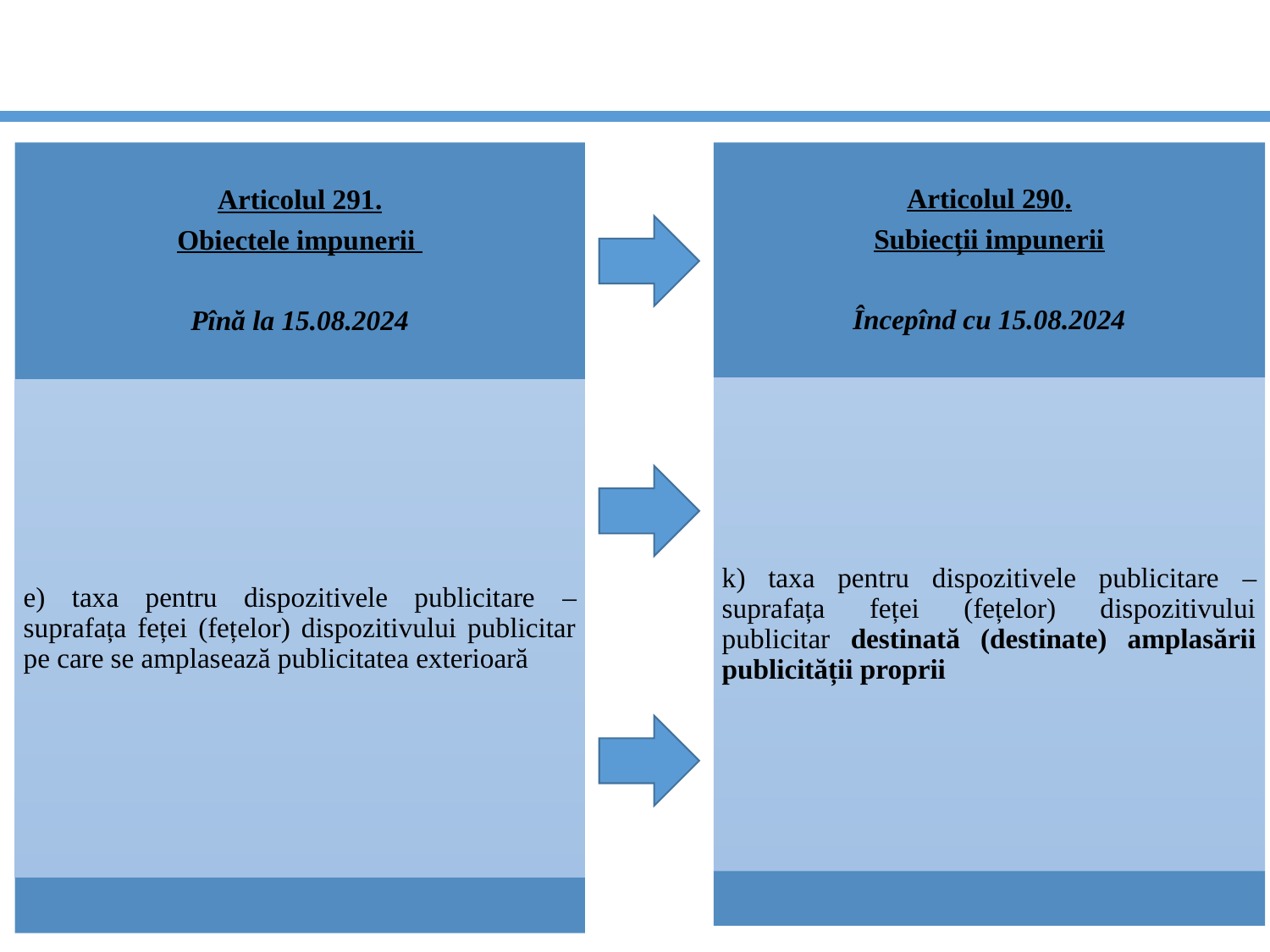

Articolul 291.
Obiectele impunerii

Pînă la 15.08.2024
e) taxa pentru dispozitivele publicitare – suprafața feței (fețelor) dispozitivului publicitar pe care se amplasează publicitatea exterioară
Articolul 290.
Subiecții impunerii

Începînd cu 15.08.2024
k) taxa pentru dispozitivele publicitare – suprafața feței (fețelor) dispozitivului publicitar destinată (destinate) amplasării publicității proprii

42